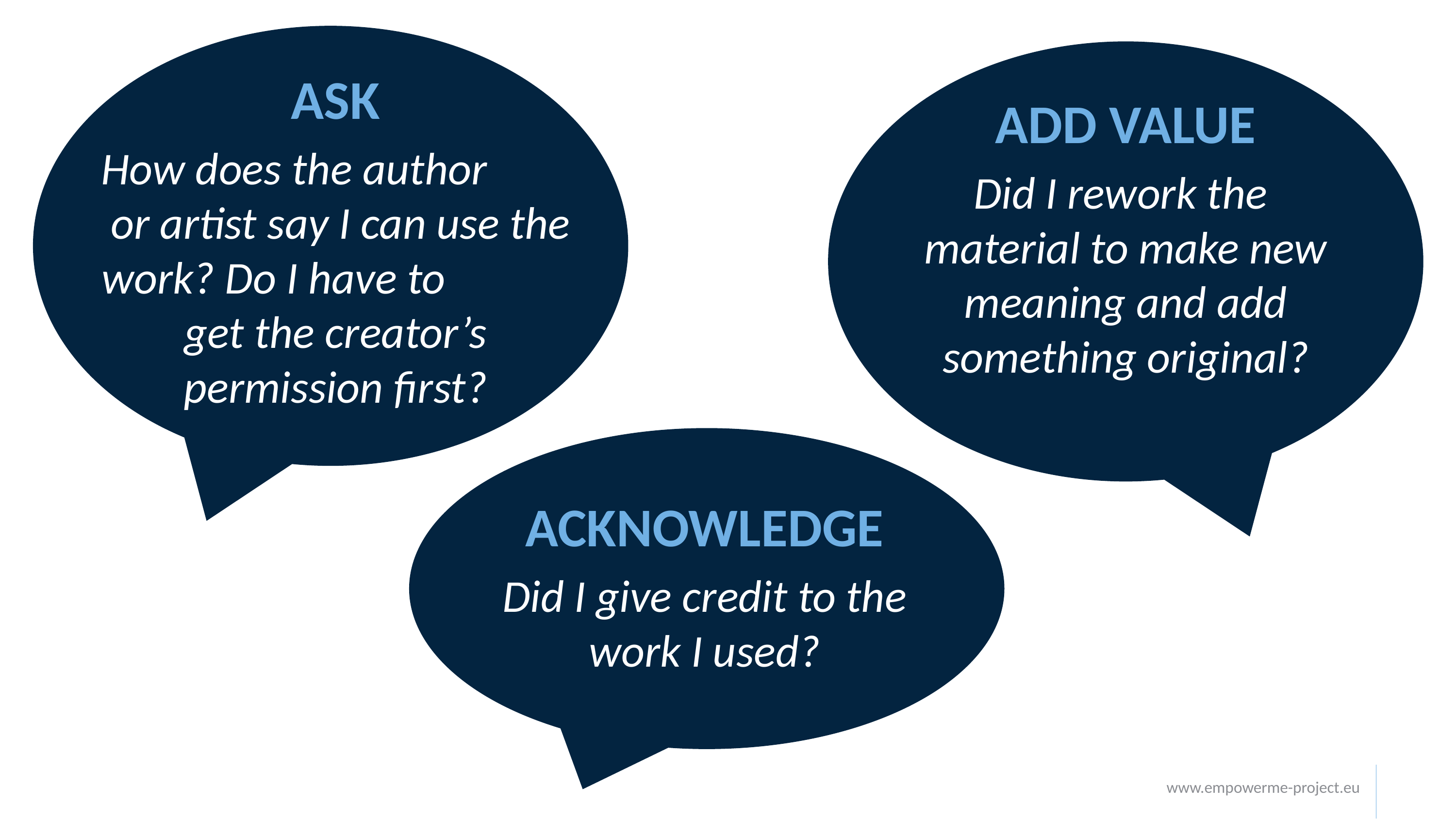

ASK
How does the author          or artist say I can use the work? Do I have to             get the creator’s permission first?
ADD VALUE
Did I rework the  material to make new meaning and add something original?

ACKNOWLEDGE
Did I give credit to the work I used?
www.empowerme-project.eu